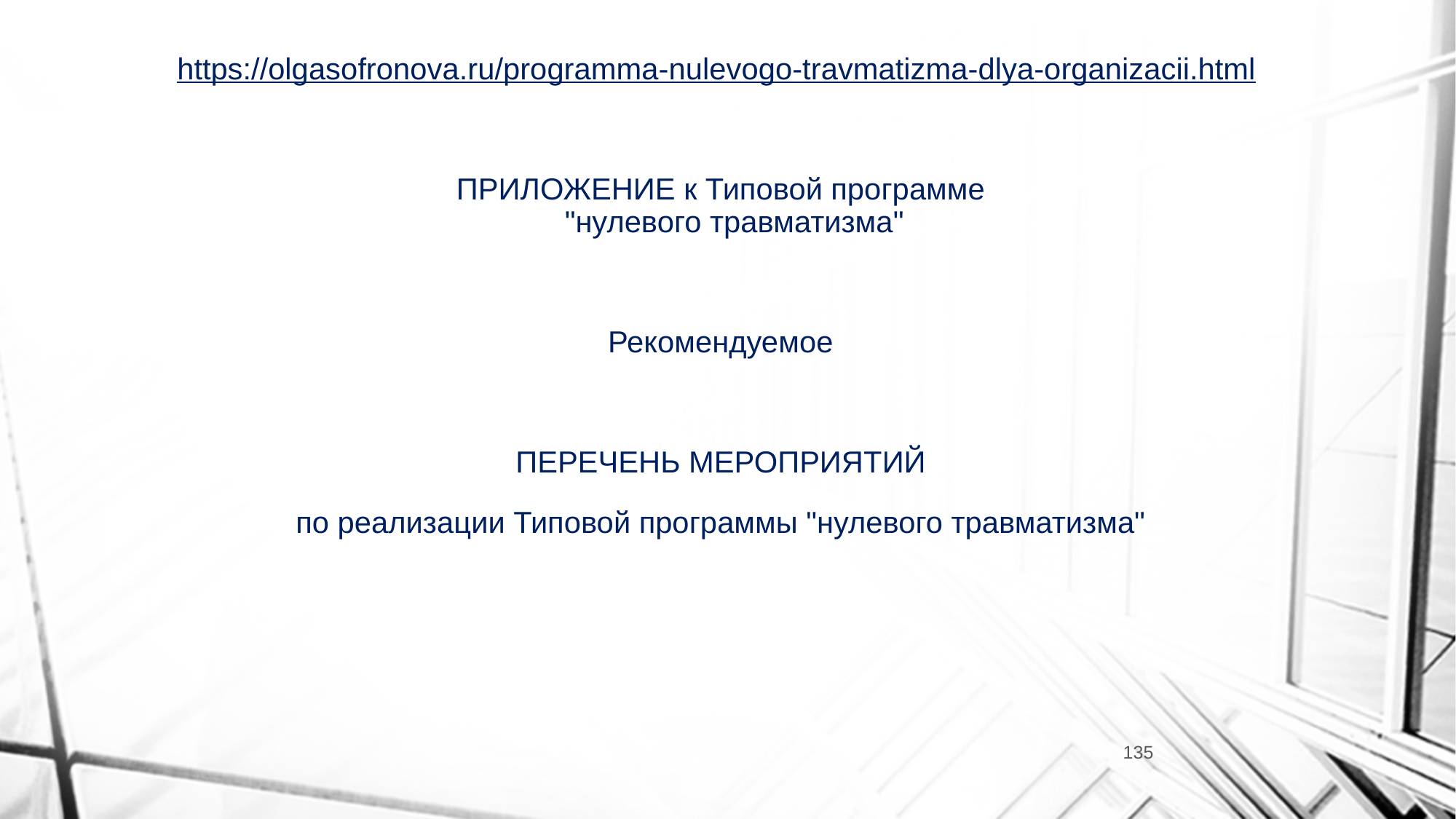

https://olgasofronova.ru/programma-nulevogo-travmatizma-dlya-organizacii.html

ПРИЛОЖЕНИЕ к Типовой программе
"нулевого травматизма"

Рекомендуемое

ПЕРЕЧЕНЬ МЕРОПРИЯТИЙ
по реализации Типовой программы "нулевого травматизма"

135